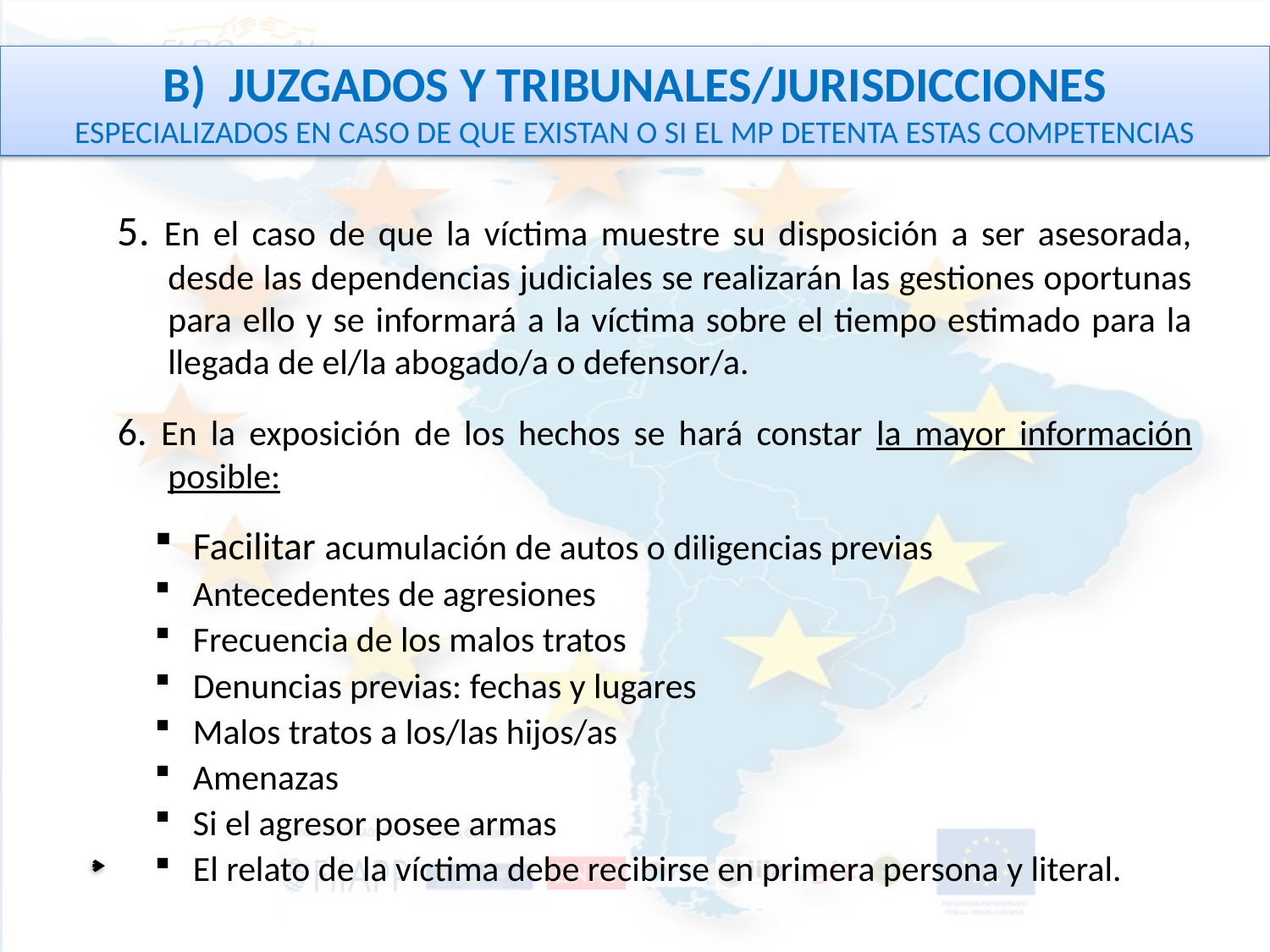

B)  JUZGADOS Y TRIBUNALES/JURISDICCIONES
ESPECIALIZADOS EN CASO DE QUE EXISTAN O SI EL MP DETENTA ESTAS COMPETENCIAS

5. En el caso de que la víctima muestre su disposición a ser asesorada, desde las dependencias judiciales se realizarán las gestiones oportunas para ello y se informará a la víctima sobre el tiempo estimado para la llegada de el/la abogado/a o defensor/a.

6. En la exposición de los hechos se hará constar la mayor información posible:

Facilitar acumulación de autos o diligencias previas
Antecedentes de agresiones
Frecuencia de los malos tratos
Denuncias previas: fechas y lugares
Malos tratos a los/las hijos/as
Amenazas
Si el agresor posee armas
El relato de la víctima debe recibirse en primera persona y literal.